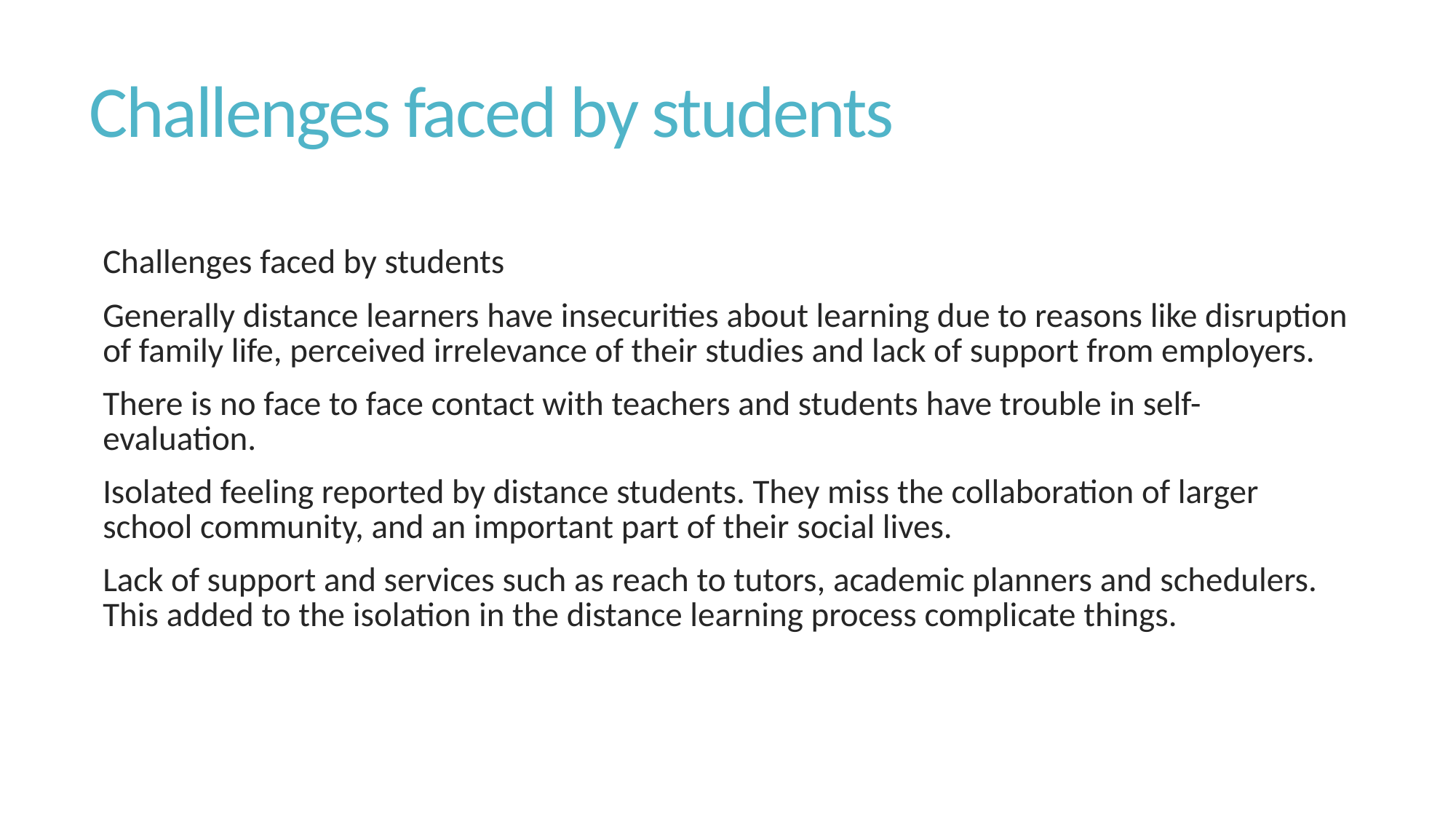

# Challenges faced by students
Challenges faced by students
Generally distance learners have insecurities about learning due to reasons like disruption of family life, perceived irrelevance of their studies and lack of support from employers.
There is no face to face contact with teachers and students have trouble in self-evaluation.
Isolated feeling reported by distance students. They miss the collaboration of larger school community, and an important part of their social lives.
Lack of support and services such as reach to tutors, academic planners and schedulers. This added to the isolation in the distance learning process complicate things.